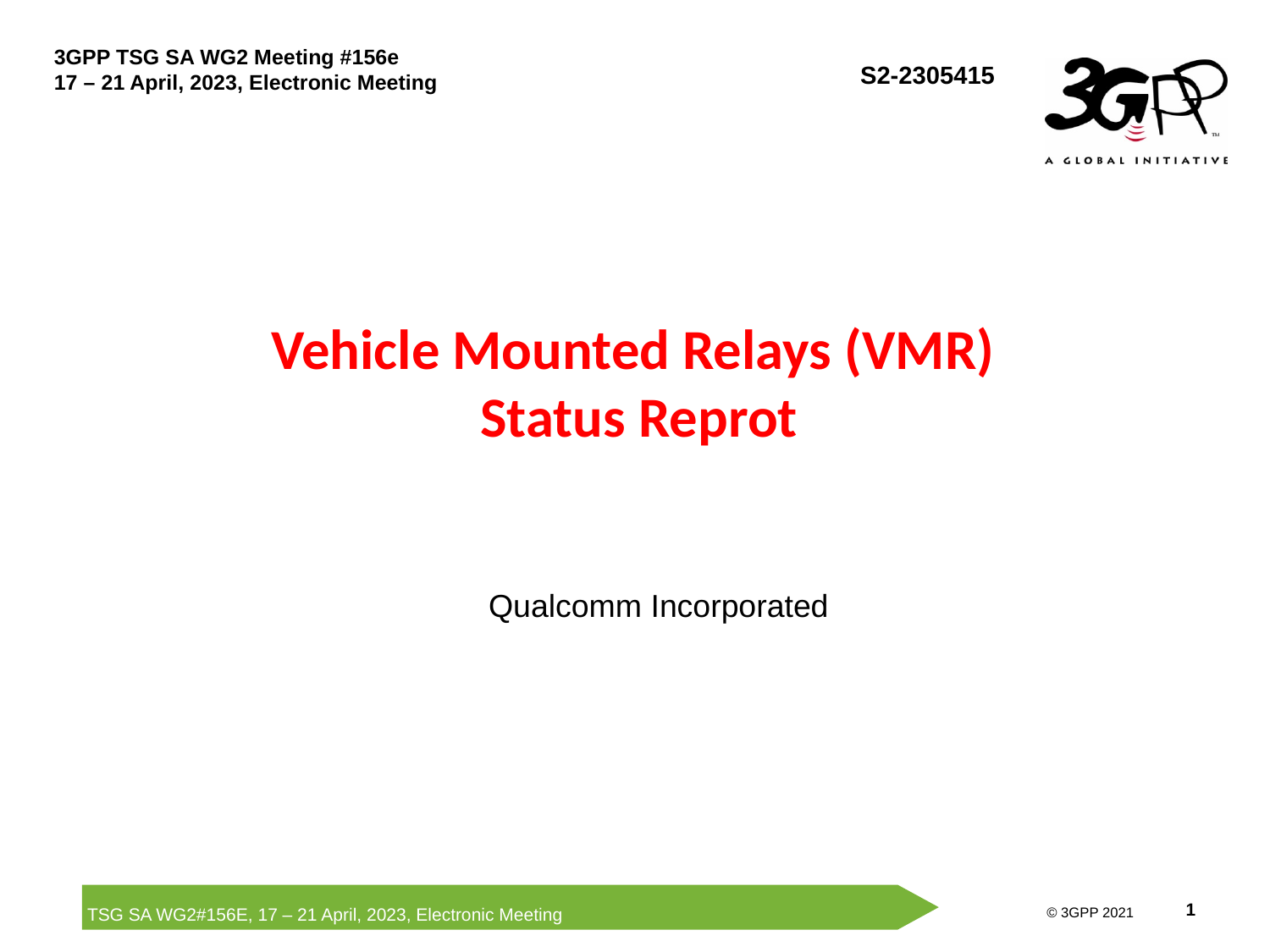

S2-2305415
# Vehicle Mounted Relays (VMR) Status Reprot
Qualcomm Incorporated